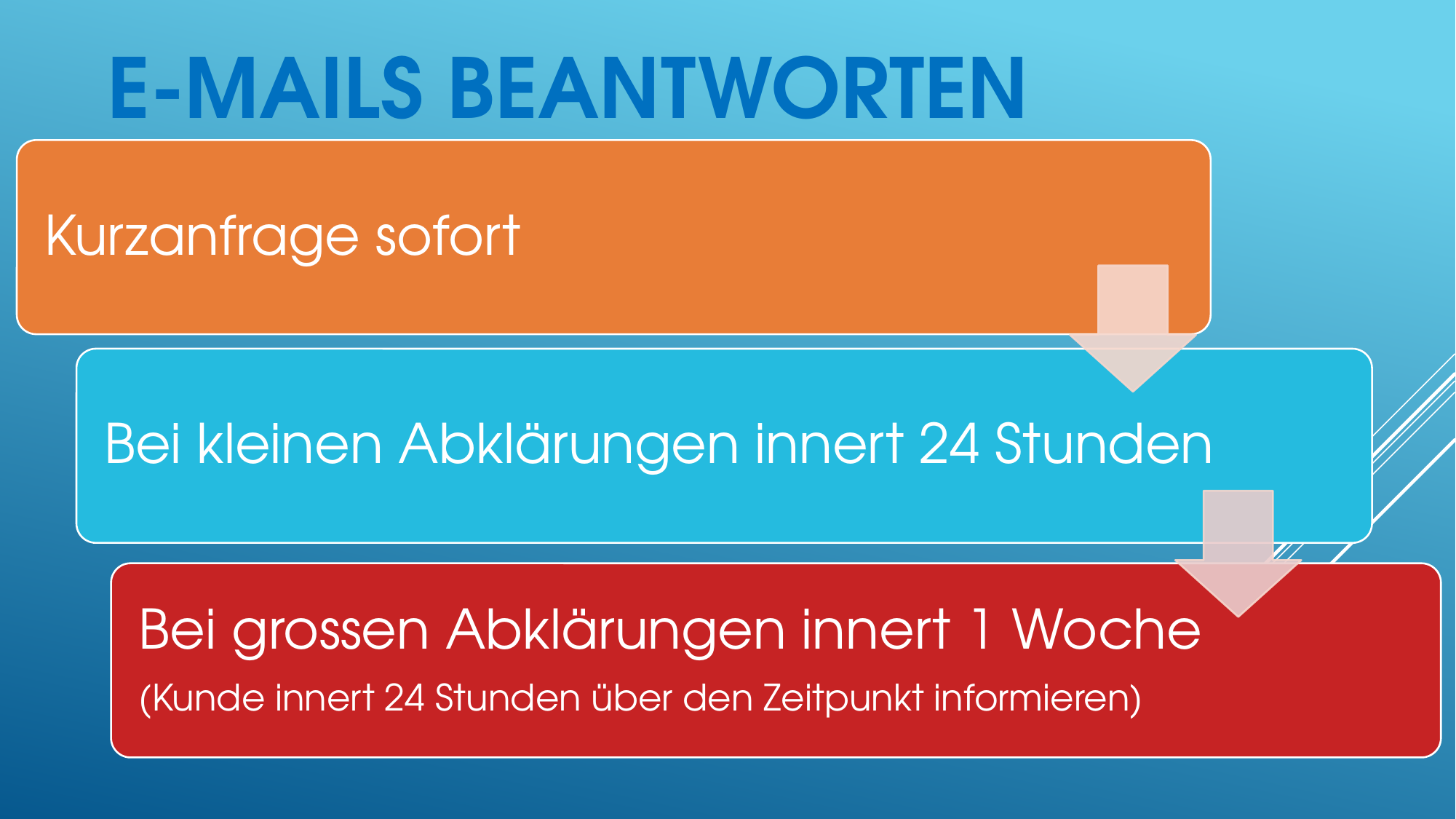

# E-Mails beantworten
Kurzanfrage sofort
Bei kleinen Abklärungen innert 24 Stunden
Bei grossen Abklärungen innert 1 Woche
(Kunde innert 24 Stunden über den Zeitpunkt informieren)